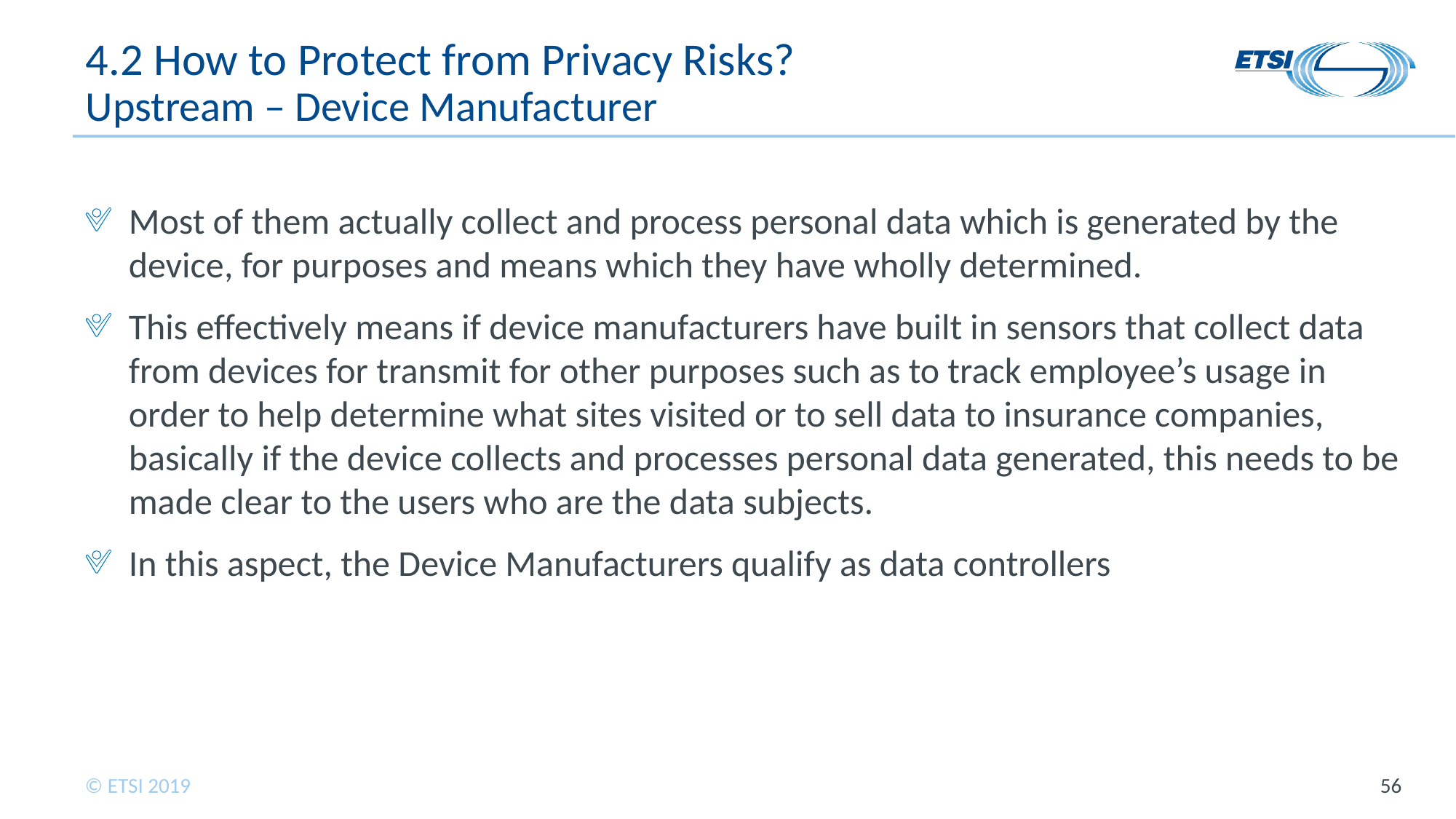

# 4.2 How to Protect from Privacy Risks? Upstream – Device Manufacturer
Most of them actually collect and process personal data which is generated by the device, for purposes and means which they have wholly determined.
This effectively means if device manufacturers have built in sensors that collect data from devices for transmit for other purposes such as to track employee’s usage in order to help determine what sites visited or to sell data to insurance companies, basically if the device collects and processes personal data generated, this needs to be made clear to the users who are the data subjects.
In this aspect, the Device Manufacturers qualify as data controllers